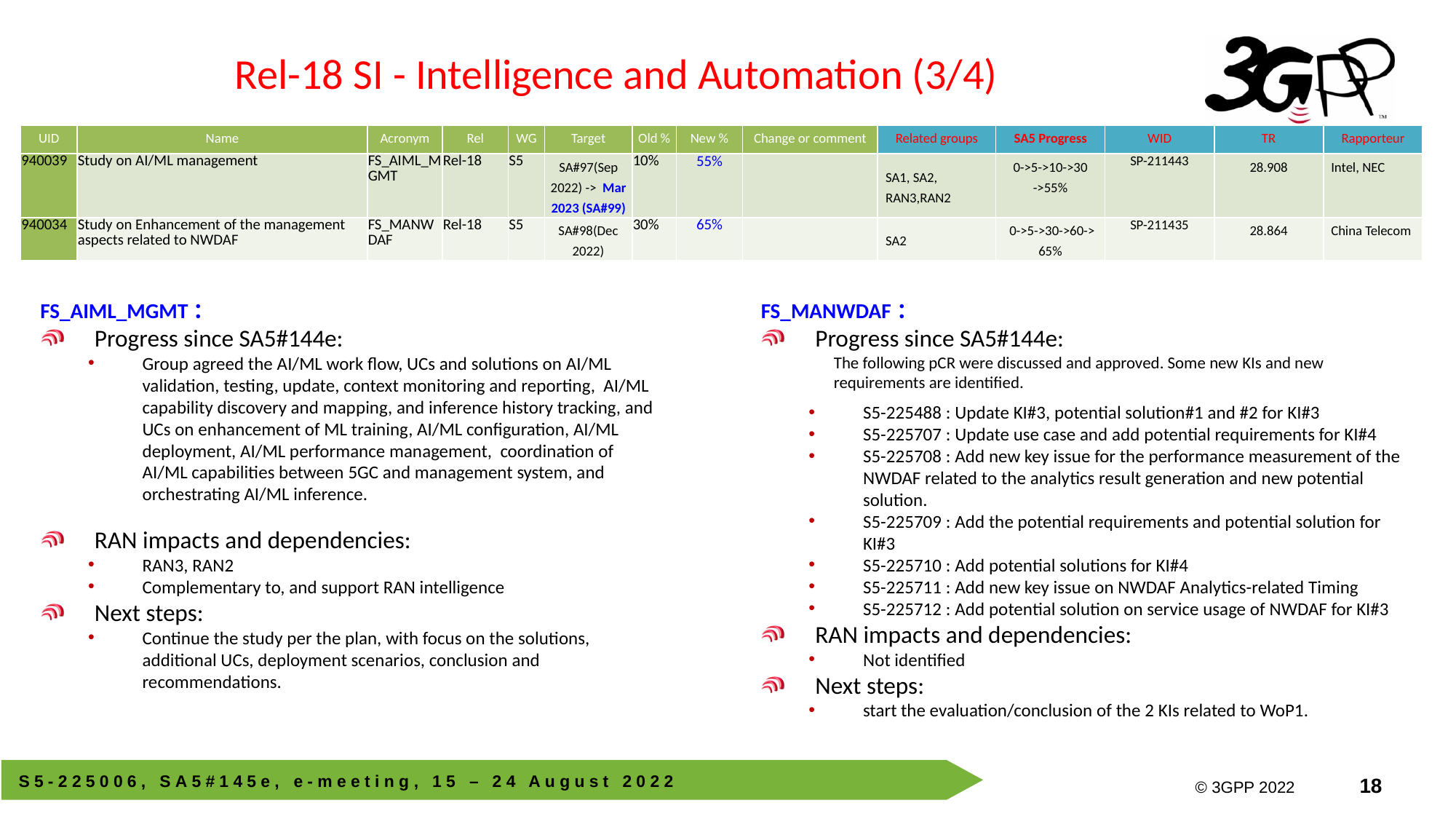

# Rel-18 SI - Intelligence and Automation (3/4)
| UID | Name | Acronym | Rel | WG | Target | Old % | New % | Change or comment | Related groups | SA5 Progress | WID | TR | Rapporteur |
| --- | --- | --- | --- | --- | --- | --- | --- | --- | --- | --- | --- | --- | --- |
| 940039 | Study on AI/ML management | FS\_AIML\_MGMT | Rel-18 | S5 | SA#97(Sep 2022) -> Mar 2023 (SA#99) | 10% | 55% |  | SA1, SA2, RAN3,RAN2 | 0->5->10->30 ->55% | SP-211443 | 28.908 | Intel, NEC |
| 940034 | Study on Enhancement of the management aspects related to NWDAF | FS\_MANWDAF | Rel-18 | S5 | SA#98(Dec 2022) | 30% | 65% |  | SA2 | 0->5->30->60-> 65% | SP-211435 | 28.864 | China Telecom |
FS_AIML_MGMT：
Progress since SA5#144e:
Group agreed the AI/ML work flow, UCs and solutions on AI/ML validation, testing, update, context monitoring and reporting,  AI/ML capability discovery and mapping, and inference history tracking, and UCs on enhancement of ML training, AI/ML configuration, AI/ML deployment, AI/ML performance management,  coordination of AI/ML capabilities between 5GC and management system, and orchestrating AI/ML inference.

RAN impacts and dependencies:
RAN3, RAN2
Complementary to, and support RAN intelligence
Next steps:
Continue the study per the plan, with focus on the solutions, additional UCs, deployment scenarios, conclusion and recommendations.
FS_MANWDAF：
Progress since SA5#144e:
The following pCR were discussed and approved. Some new KIs and new requirements are identified.
S5-225488 : Update KI#3, potential solution#1 and #2 for KI#3
S5-225707 : Update use case and add potential requirements for KI#4
S5-225708 : Add new key issue for the performance measurement of the NWDAF related to the analytics result generation and new potential solution.
S5-225709 : Add the potential requirements and potential solution for KI#3
S5-225710 : Add potential solutions for KI#4
S5-225711 : Add new key issue on NWDAF Analytics-related Timing
S5-225712 : Add potential solution on service usage of NWDAF for KI#3
RAN impacts and dependencies:
Not identified
Next steps:
start the evaluation/conclusion of the 2 KIs related to WoP1.